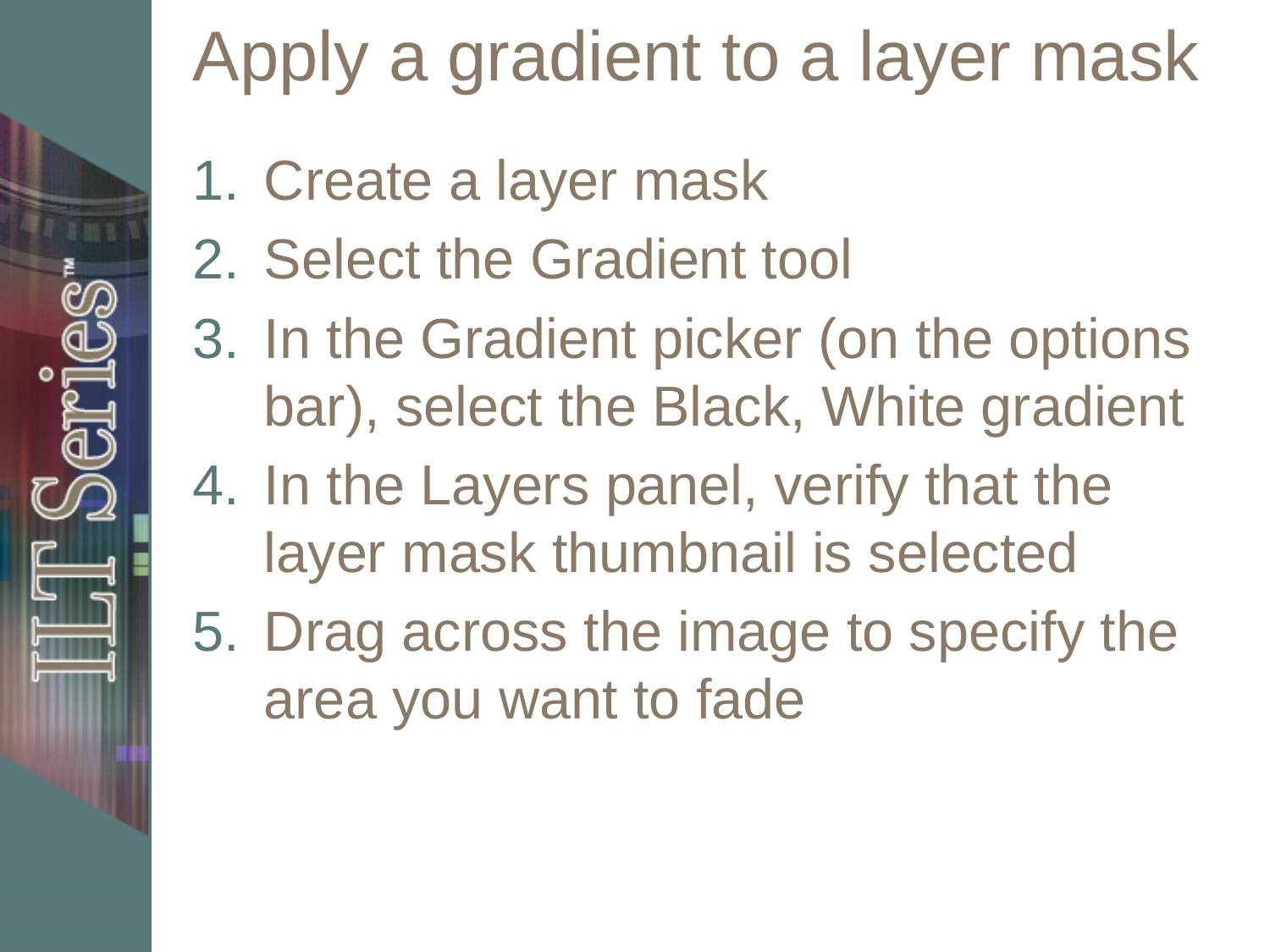

# Apply a gradient to a layer mask
Create a layer mask
Select the Gradient tool
In the Gradient picker (on the options bar), select the Black, White gradient
In the Layers panel, verify that the layer mask thumbnail is selected
Drag across the image to specify the area you want to fade